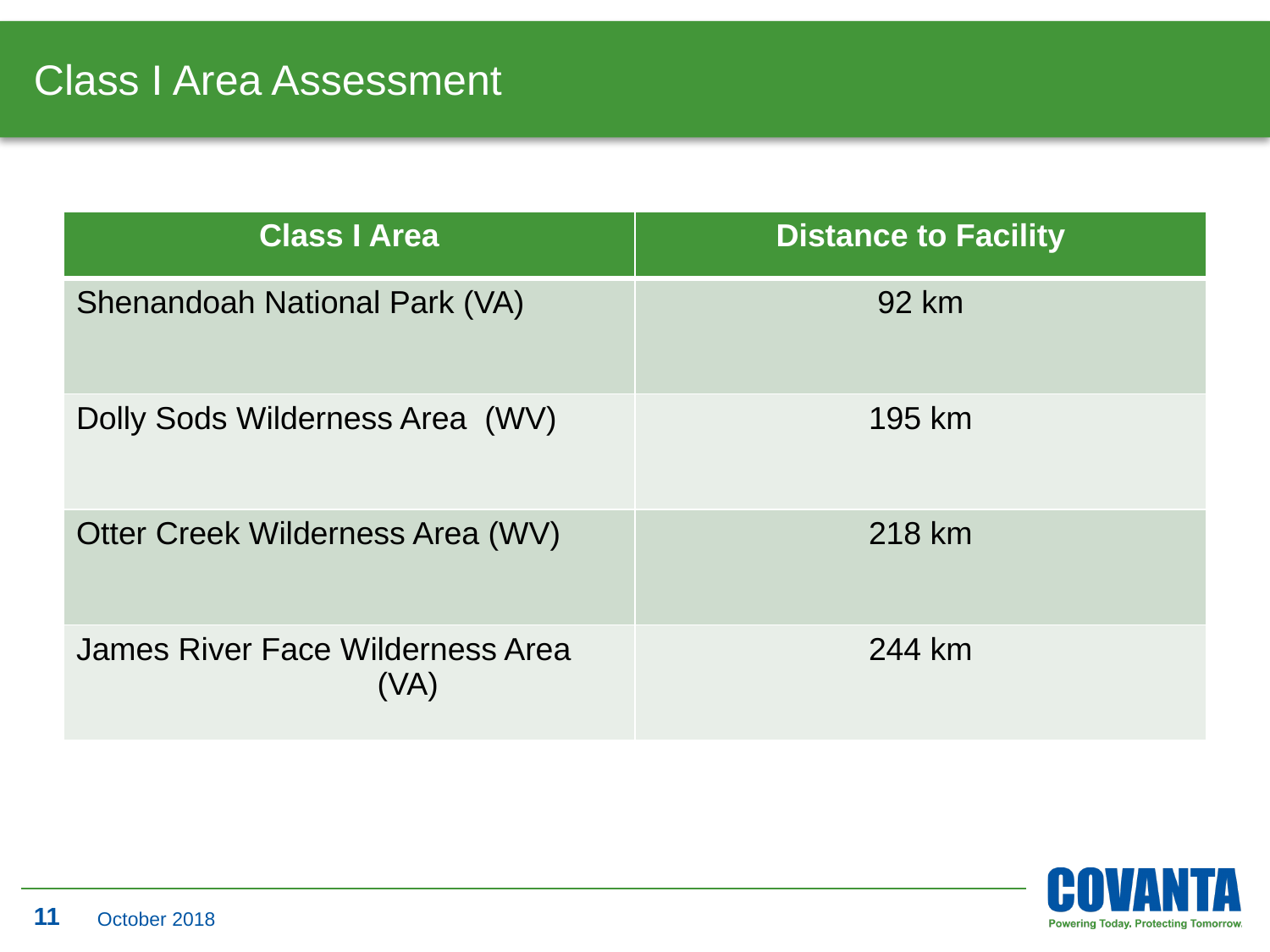

# Class I Area Assessment

| Class I Area | Distance to Facility |
| --- | --- |
| Shenandoah National Park (VA) | 92 km |
| Dolly Sods Wilderness Area (WV) | 195 km |
| Otter Creek Wilderness Area (WV) | 218 km |
| James River Face Wilderness Area (VA) | 244 km |
11
October 2018